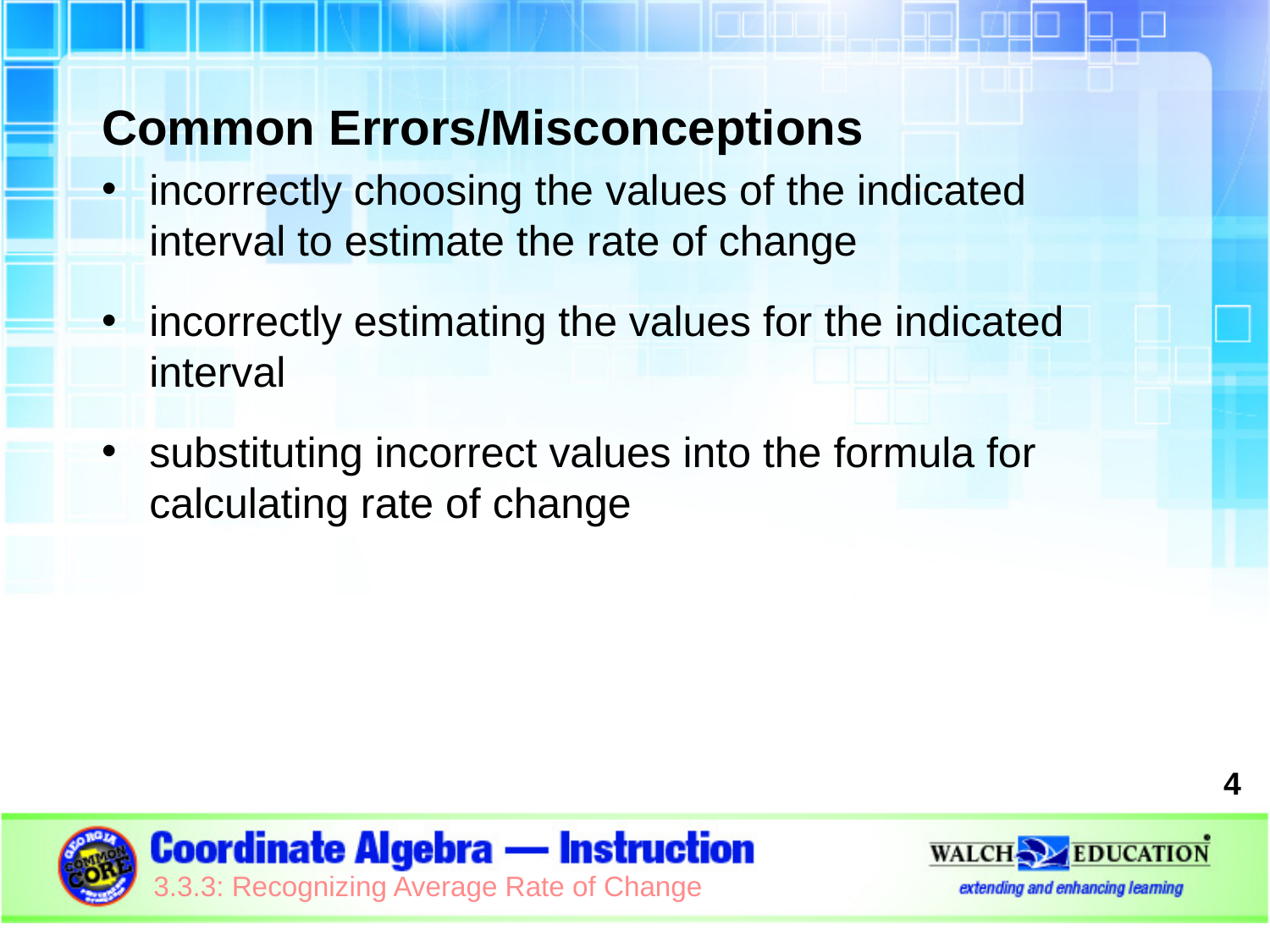

Common Errors/Misconceptions
incorrectly choosing the values of the indicated interval to estimate the rate of change
incorrectly estimating the values for the indicated interval
substituting incorrect values into the formula for calculating rate of change

4
3.3.3: Recognizing Average Rate of Change